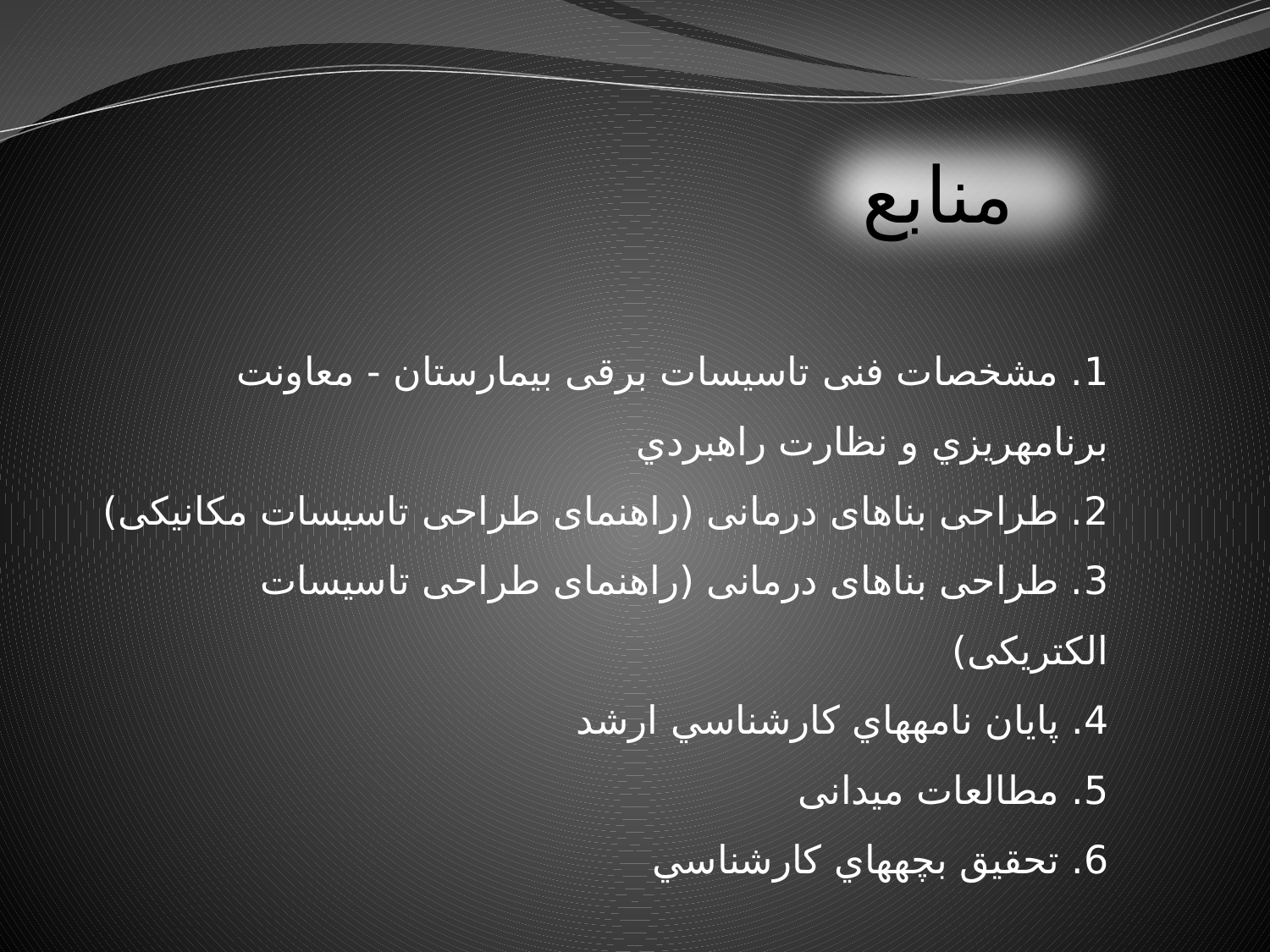

منابع
1. مشخصات فنی تاسیسات برقی بیمارستان - معاونت برنامه‏ريزي و نظارت راهبردي
2. طراحی بناهای درمانی (راهنمای طراحی تاسیسات مکانیکی)
3. طراحی بناهای درمانی (راهنمای طراحی تاسیسات الکتریکی)
4. پایان نامه‏هاي كارشناسي ارشد
5. مطالعات میدانی
6. تحقيق بچه‏هاي كارشناسي